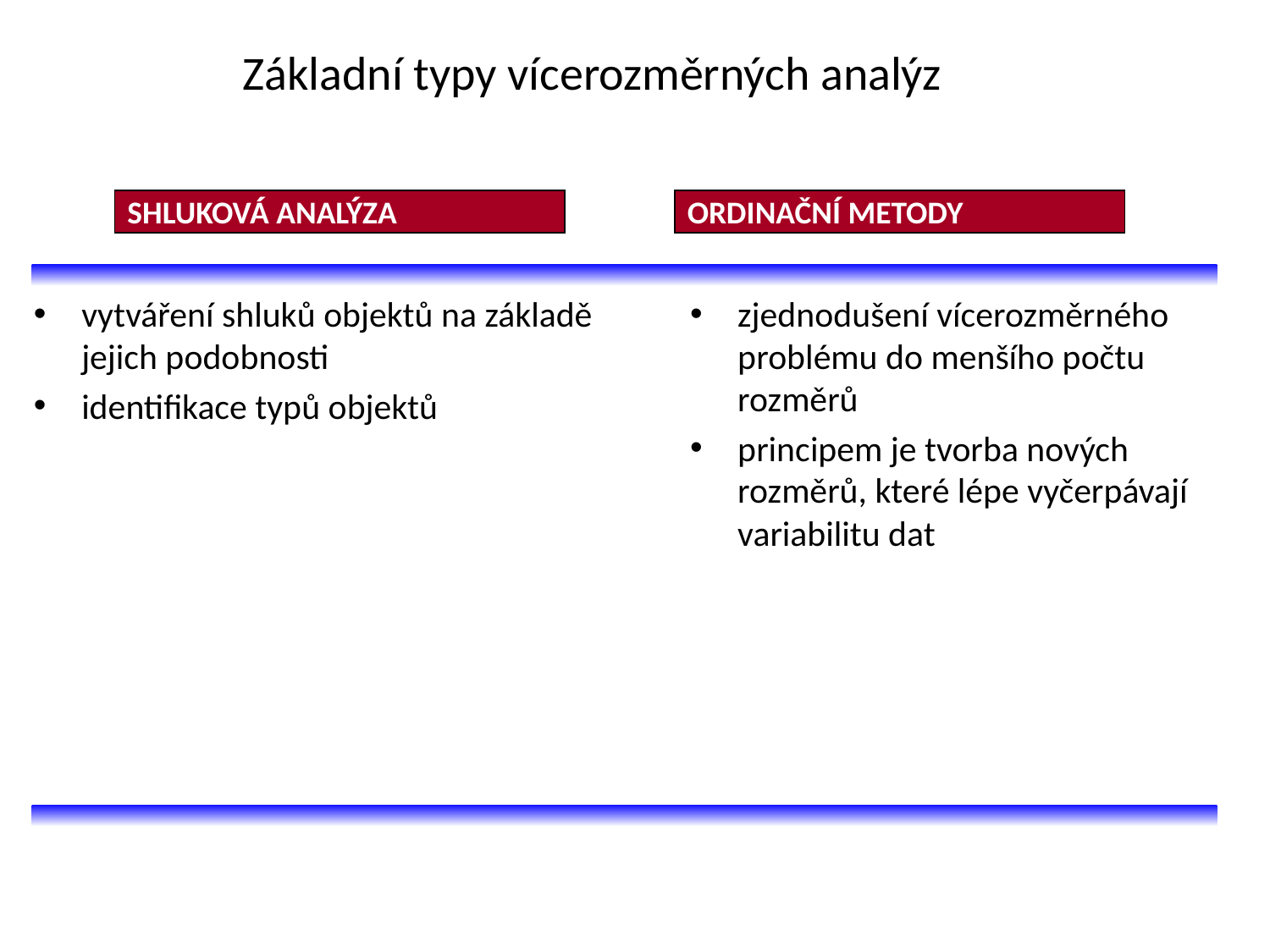

# Základní typy vícerozměrných analýz
SHLUKOVÁ ANALÝZA
ORDINAČNÍ METODY

vytváření shluků objektů na základě jejich podobnosti
identifikace typů objektů
zjednodušení vícerozměrného problému do menšího počtu rozměrů
principem je tvorba nových rozměrů, které lépe vyčerpávají variabilitu dat